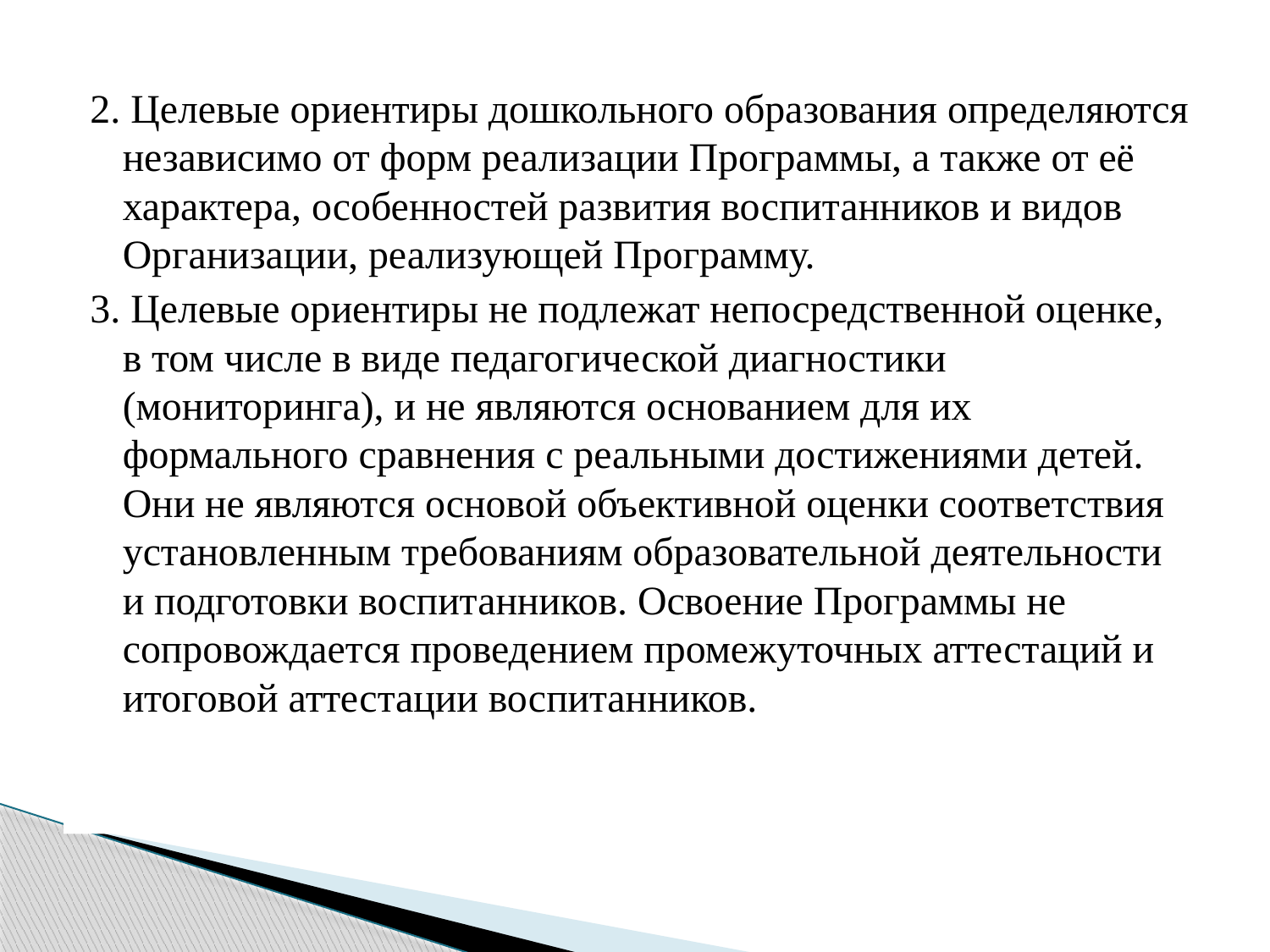

2. Целевые ориентиры дошкольного образования определяются независимо от форм реализации Программы, а также от её характера, особенностей развития воспитанников и видов Организации, реализующей Программу.
3. Целевые ориентиры не подлежат непосредственной оценке, в том числе в виде педагогической диагностики (мониторинга), и не являются основанием для их формального сравнения с реальными достижениями детей. Они не являются основой объективной оценки соответствия установленным требованиям образовательной деятельности и подготовки воспитанников. Освоение Программы не сопровождается проведением промежуточных аттестаций и итоговой аттестации воспитанников.